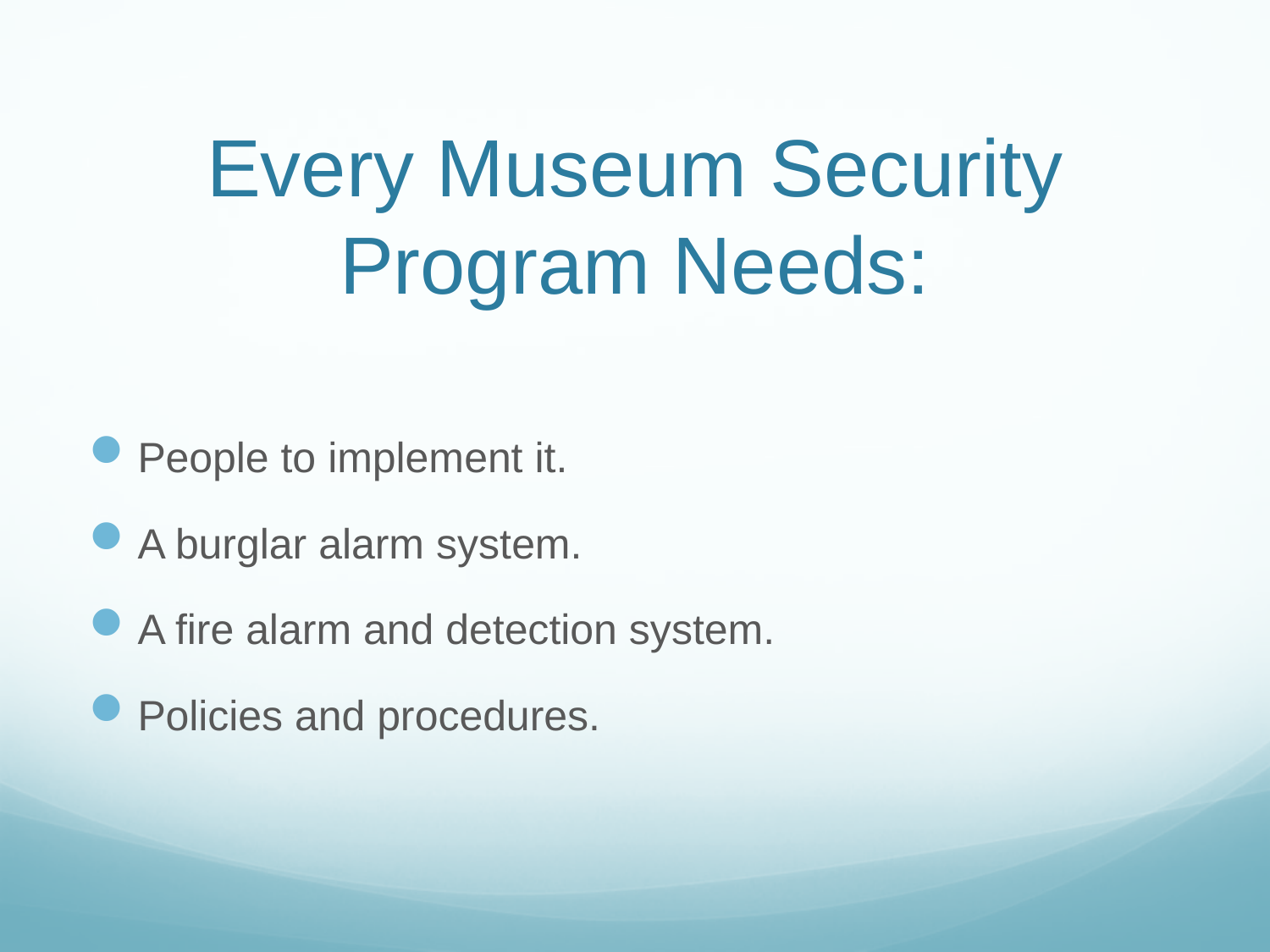

# Every Museum Security Program Needs:
People to implement it.
A burglar alarm system.
A fire alarm and detection system.
Policies and procedures.